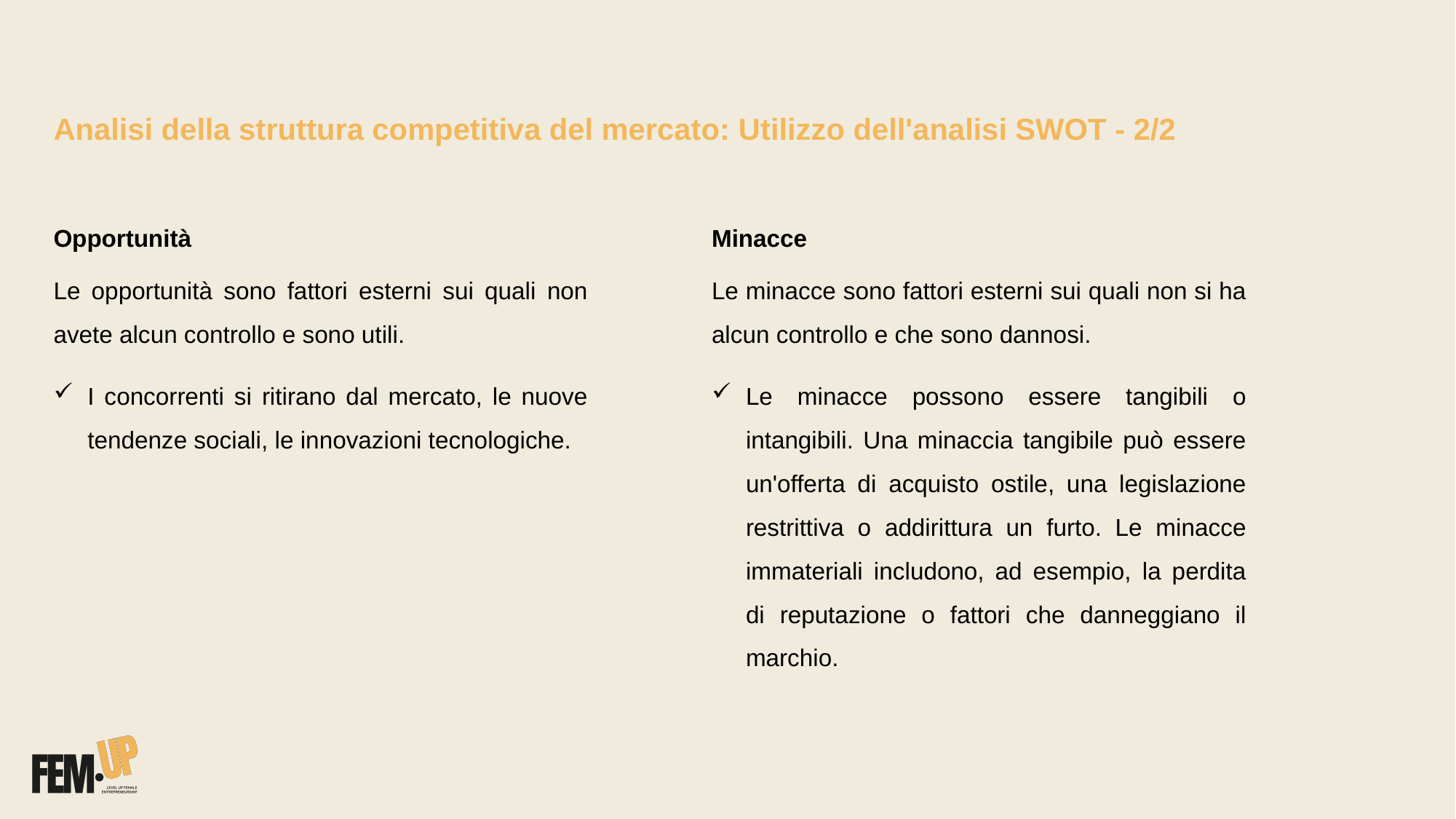

Analisi della struttura competitiva del mercato: Utilizzo dell'analisi SWOT - 2/2
Opportunità
Le opportunità sono fattori esterni sui quali non avete alcun controllo e sono utili.
I concorrenti si ritirano dal mercato, le nuove tendenze sociali, le innovazioni tecnologiche.
Minacce
Le minacce sono fattori esterni sui quali non si ha alcun controllo e che sono dannosi.
Le minacce possono essere tangibili o intangibili. Una minaccia tangibile può essere un'offerta di acquisto ostile, una legislazione restrittiva o addirittura un furto. Le minacce immateriali includono, ad esempio, la perdita di reputazione o fattori che danneggiano il marchio.